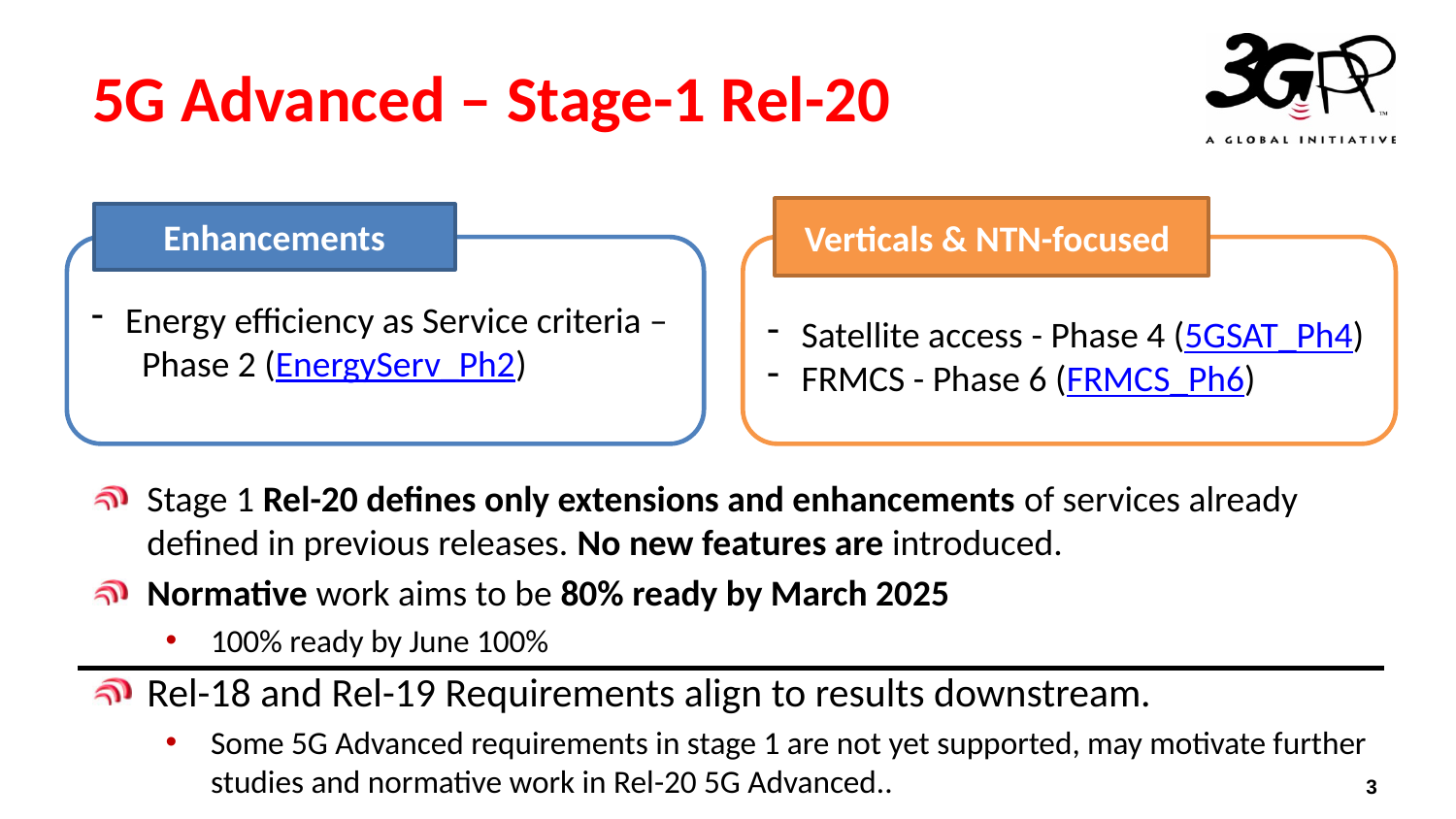

# 5G Advanced – Stage-1 Rel-20
Verticals & NTN-focused
Enhancements

Satellite access - Phase 4 (5GSAT_Ph4)
FRMCS - Phase 6 (FRMCS_Ph6)

Energy efficiency as Service criteria –    Phase 2 (EnergyServ_Ph2)

Stage 1 Rel-20 defines only extensions and enhancements of services already defined in previous releases. No new features are introduced.
Normative work aims to be 80% ready by March 2025
100% ready by June 100%
Rel-18 and Rel-19 Requirements align to results downstream.
Some 5G Advanced requirements in stage 1 are not yet supported, may motivate further studies and normative work in Rel-20 5G Advanced..